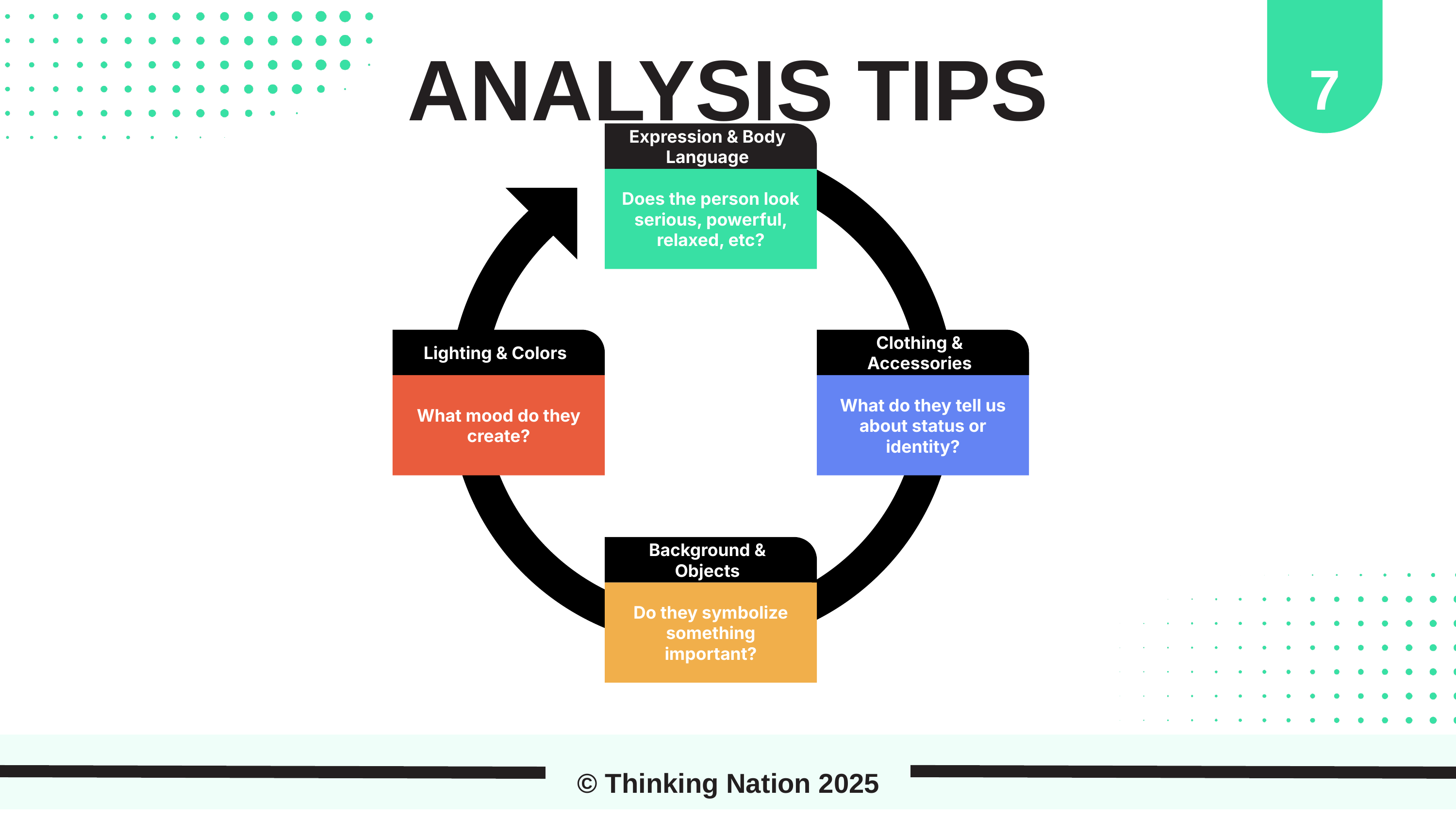

7
ANALYSIS TIPS
Expression & Body Language
Does the person look serious, powerful, relaxed, etc?

Lighting & Colors
What mood do they create?
Clothing & Accessories
What do they tell us about status or identity?
Background & Objects
Do they symbolize something important?

© Thinking Nation 2025